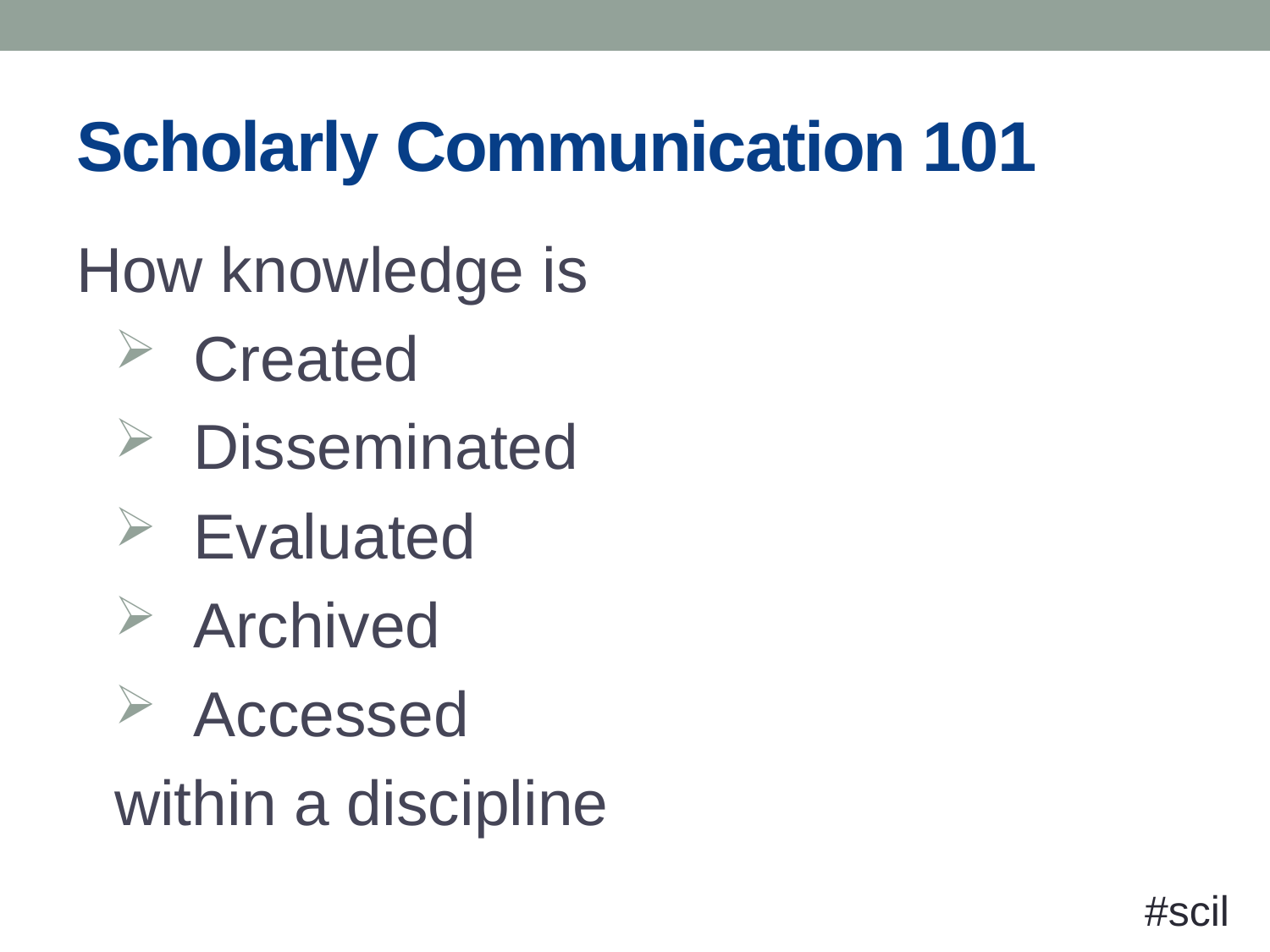

# Scholarly Communication 101
How knowledge is
Created
Disseminated
Evaluated
Archived
Accessed
within a discipline

#scil